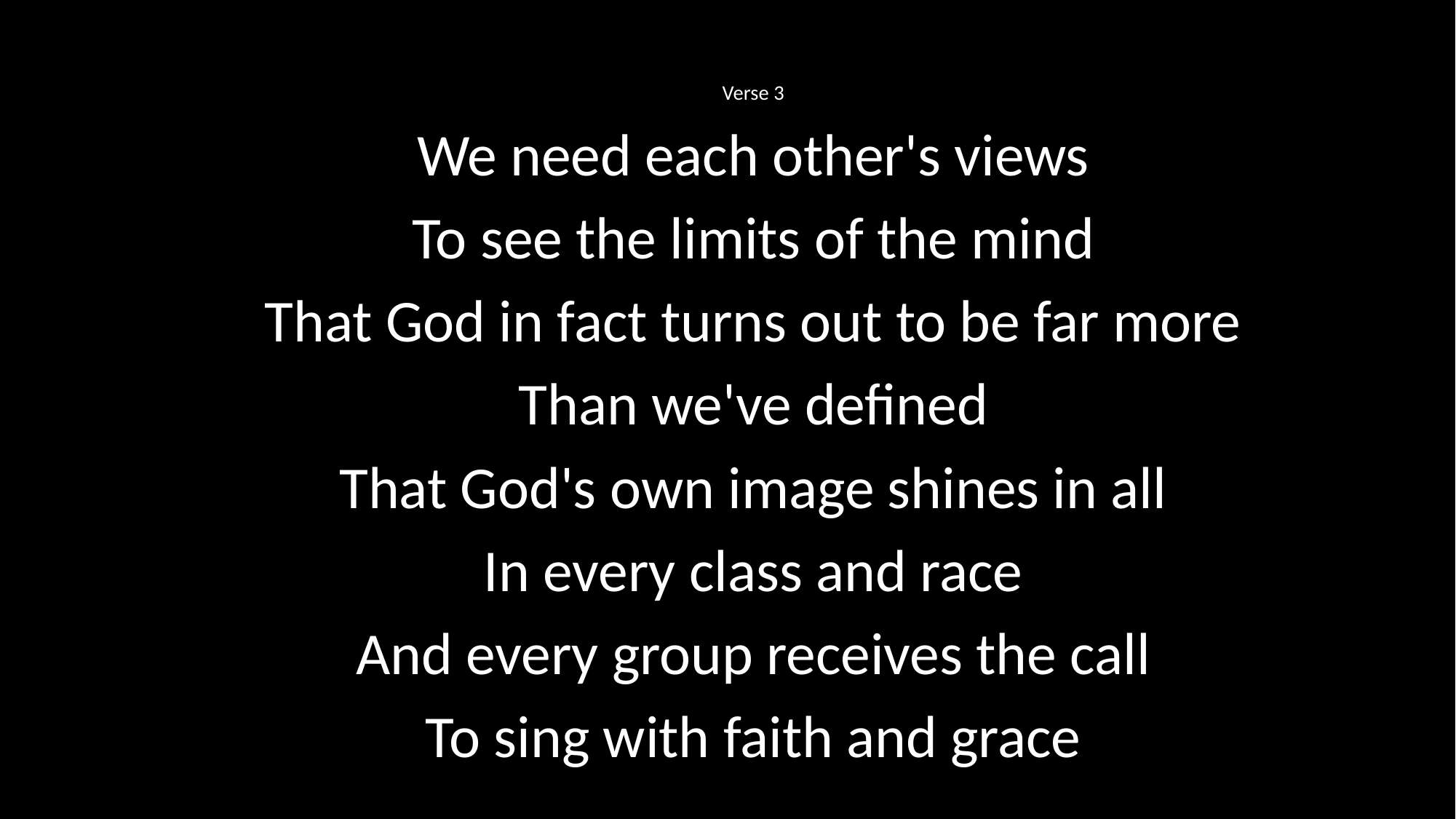

Verse 3
We need each other's views
To see the limits of the mind
That God in fact turns out to be far more
Than we've defined
That God's own image shines in all
In every class and race
And every group receives the call
To sing with faith and grace